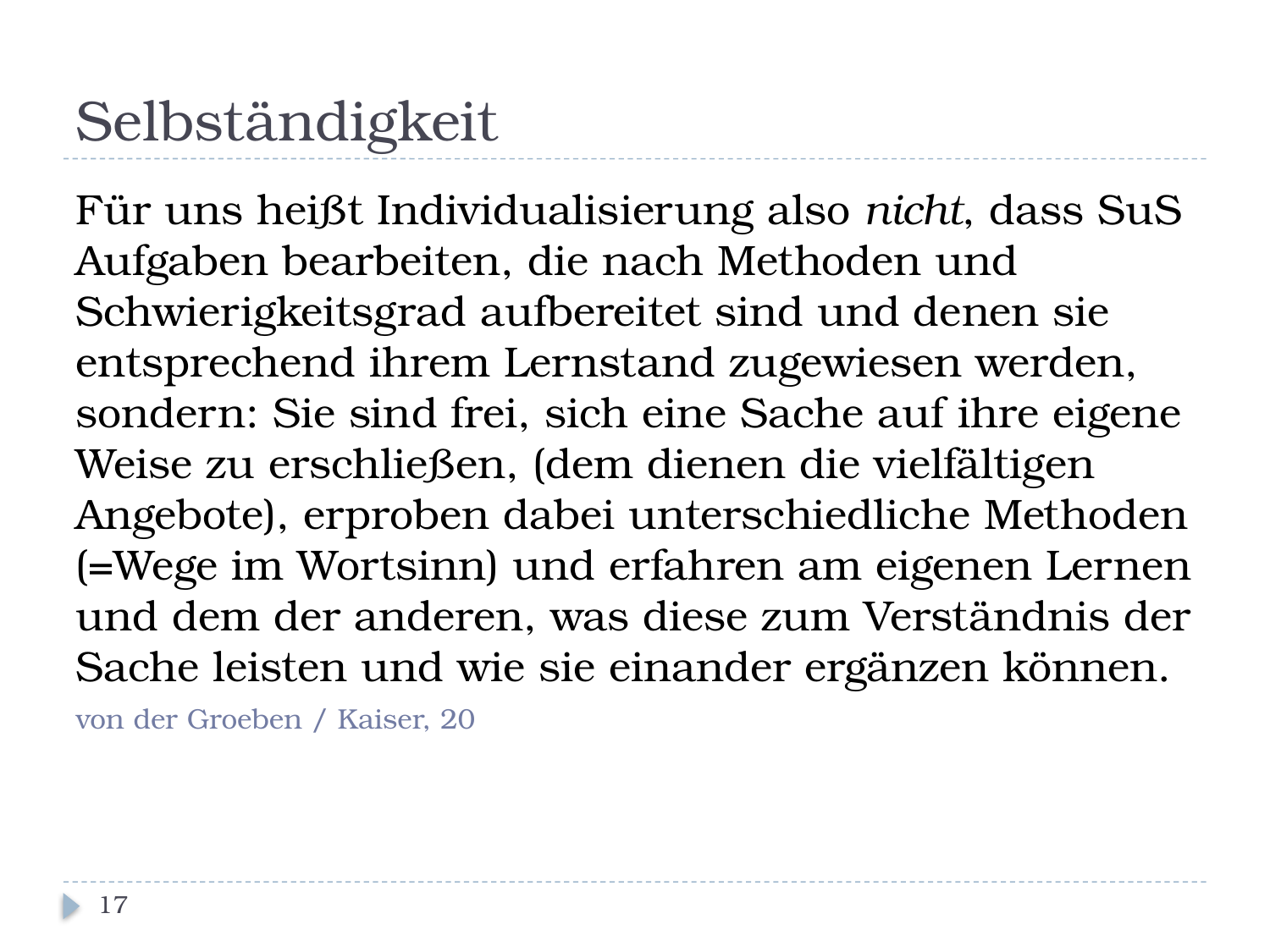

# Selbständigkeit
Für uns heißt Individualisierung also nicht, dass SuS Aufgaben bearbeiten, die nach Methoden und Schwierigkeitsgrad aufbereitet sind und denen sie entsprechend ihrem Lernstand zugewiesen werden, sondern: Sie sind frei, sich eine Sache auf ihre eigene Weise zu erschließen, (dem dienen die vielfältigen Angebote), erproben dabei unterschiedliche Methoden (=Wege im Wortsinn) und erfahren am eigenen Lernen und dem der anderen, was diese zum Verständnis der Sache leisten und wie sie einander ergänzen können.
von der Groeben / Kaiser, 20
17